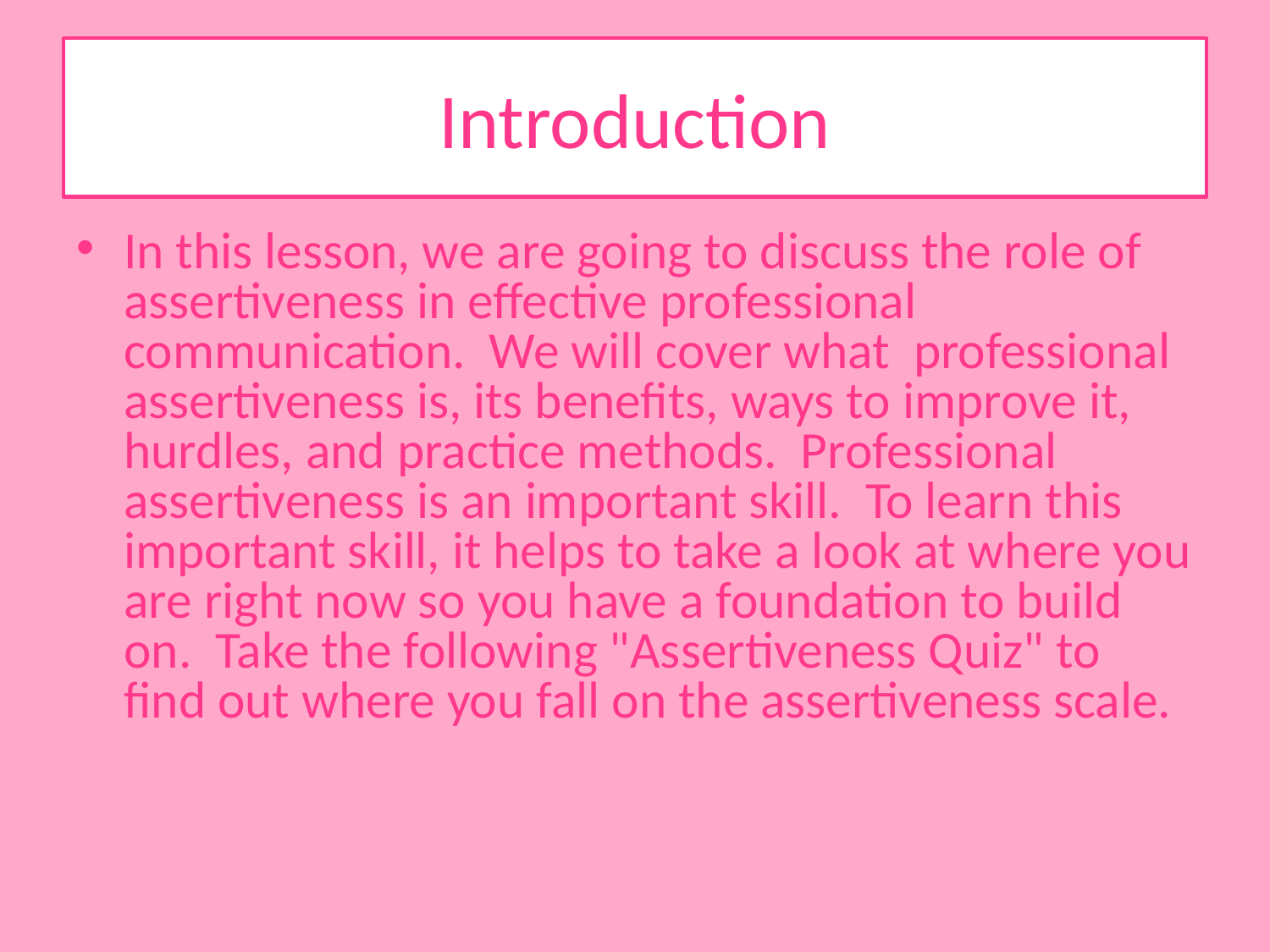

# Introduction
In this lesson, we are going to discuss the role of assertiveness in effective professional communication.  We will cover what  professional assertiveness is, its benefits, ways to improve it, hurdles, and practice methods.  Professional assertiveness is an important skill.  To learn this important skill, it helps to take a look at where you are right now so you have a foundation to build on.  Take the following "Assertiveness Quiz" to find out where you fall on the assertiveness scale.